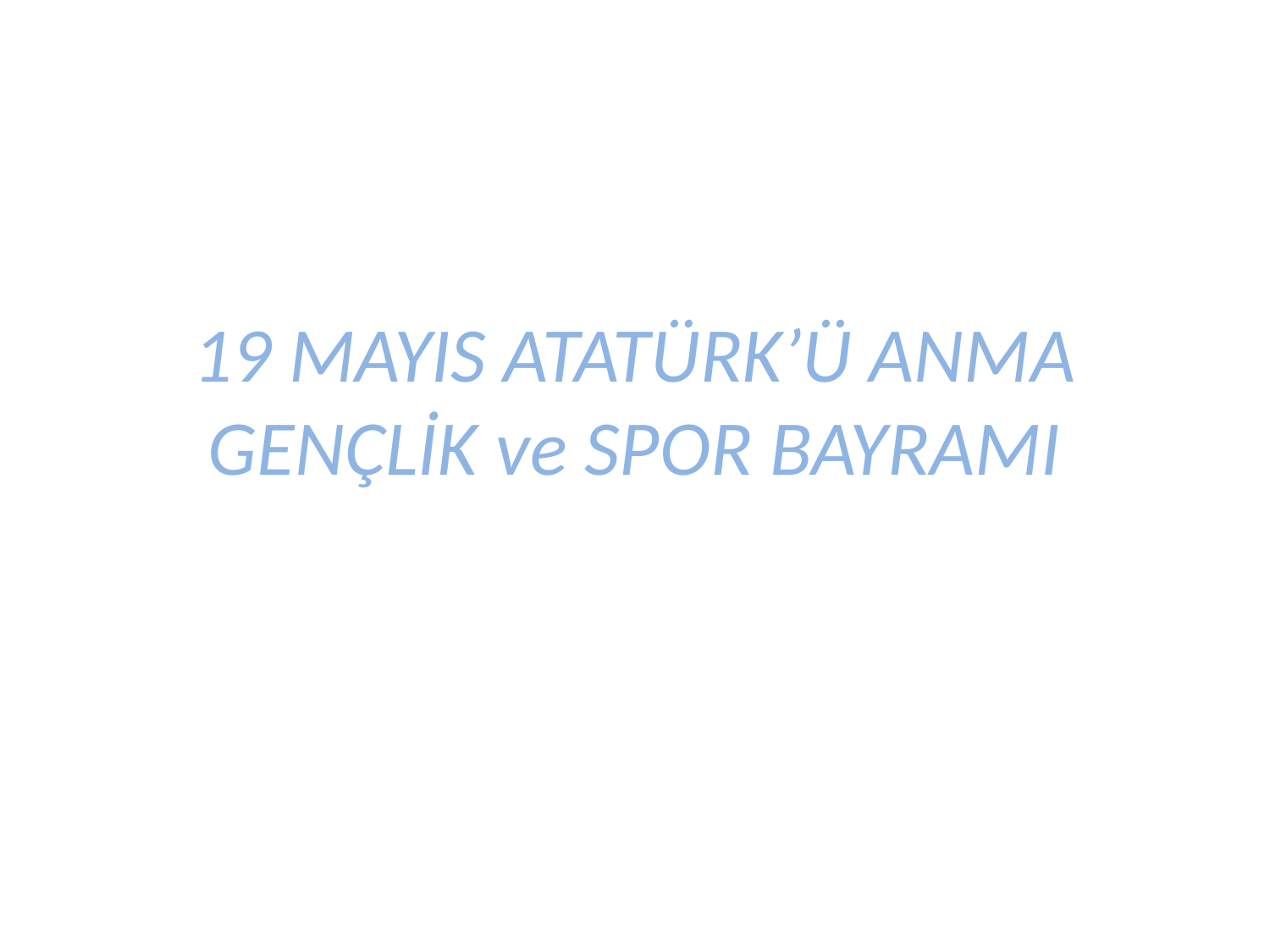

# 19 MAYIS ATATÜRK’Ü ANMA GENÇLİK ve SPOR BAYRAMI